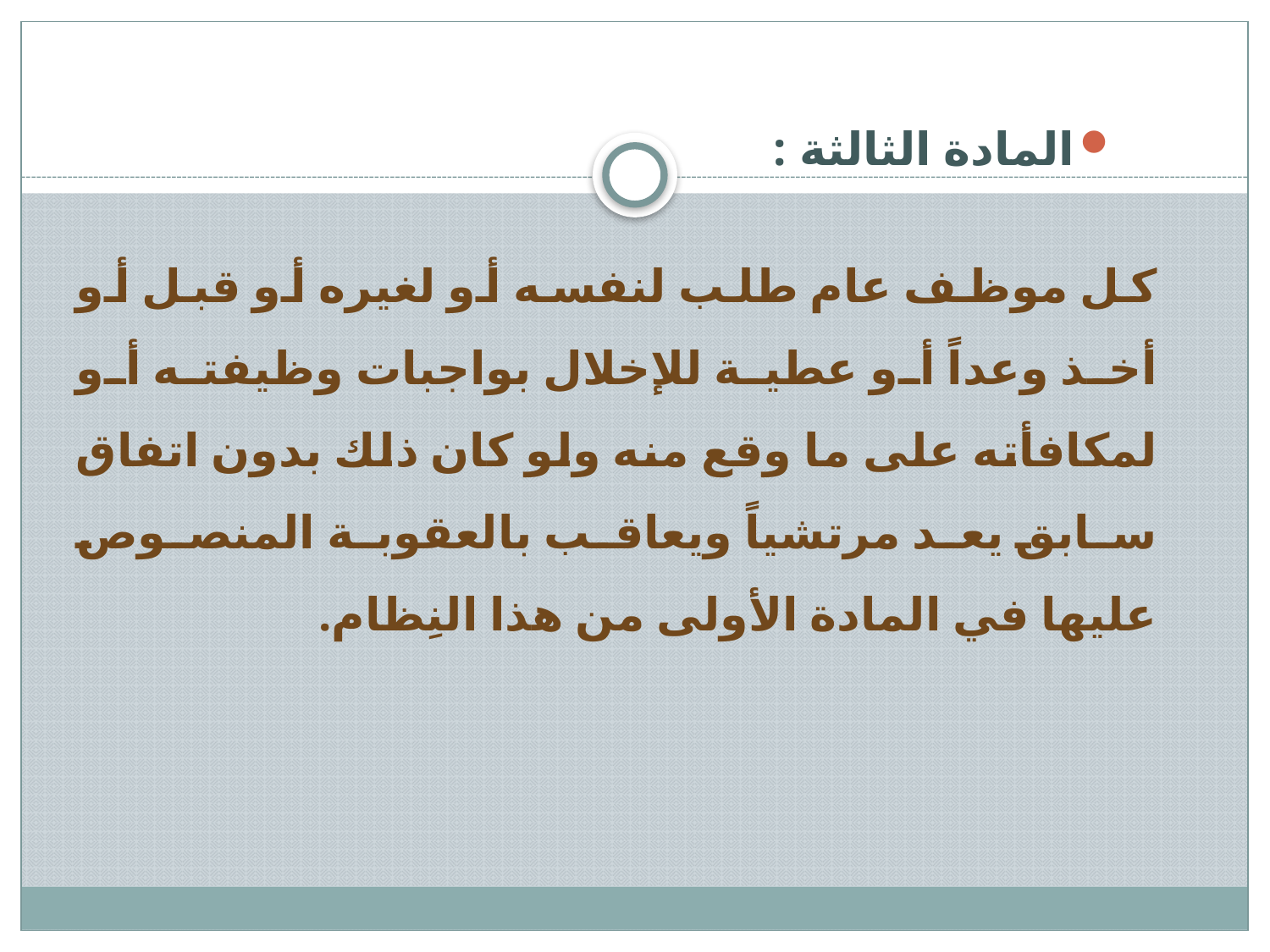

المادة الثالثة :
	كل موظف عام طلب لنفسه أو لغيره أو قبل أو أخذ وعداً أو عطية للإخلال بواجبات وظيفته أو لمكافأته على ما وقع منه ولو كان ذلك بدون اتفاق سابق يعد مرتشياً ويعاقب بالعقوبة المنصوص عليها في المادة الأولى من هذا النِظام.